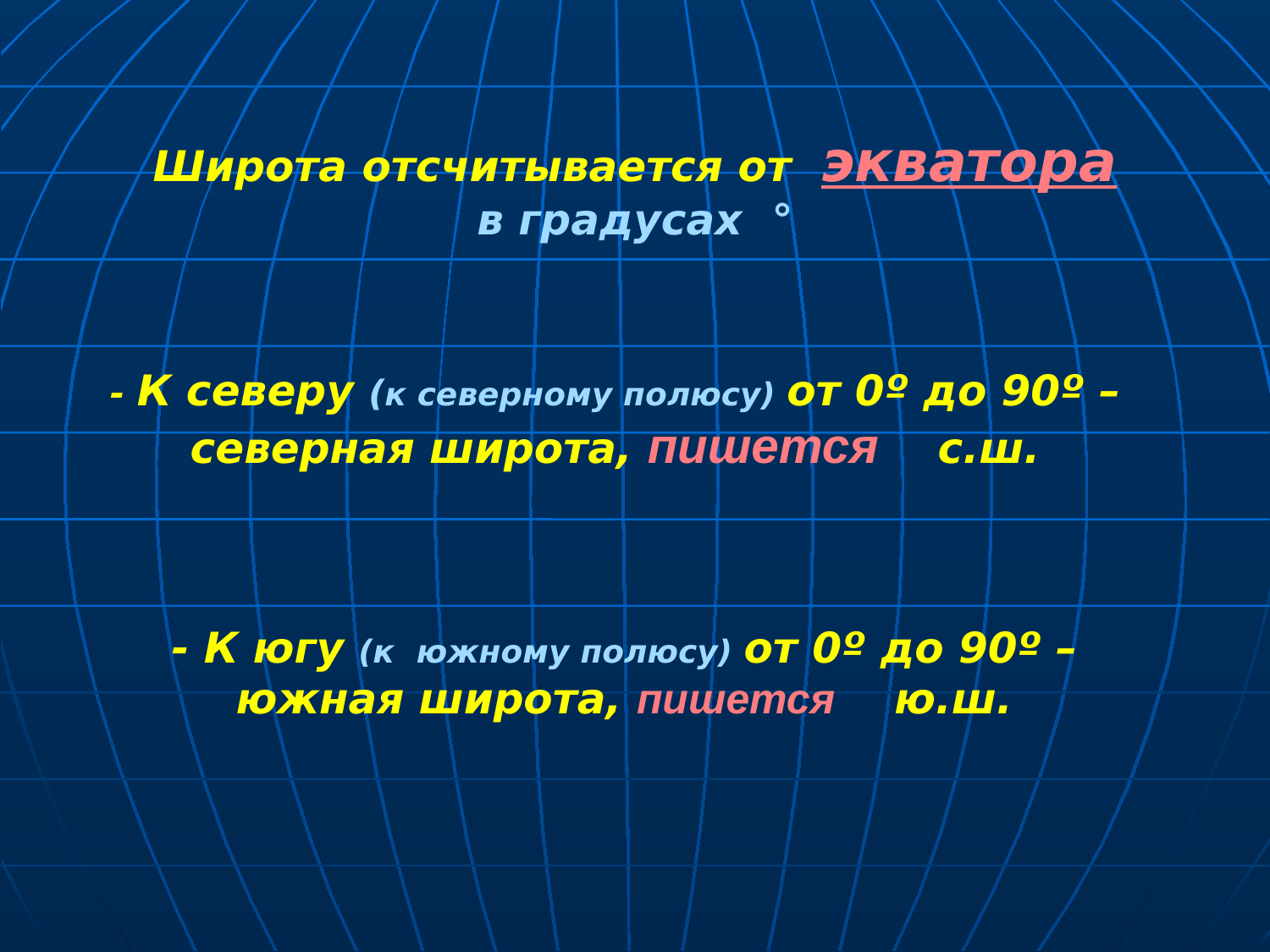

Широта отсчитывается от  экватора в градусах  °

- К северу (к северному полюсу) от 0º до 90º – северная широта, пишется    с.ш.

- К югу (к  южному полюсу) от 0º до 90º – южная широта, пишется     ю.ш.